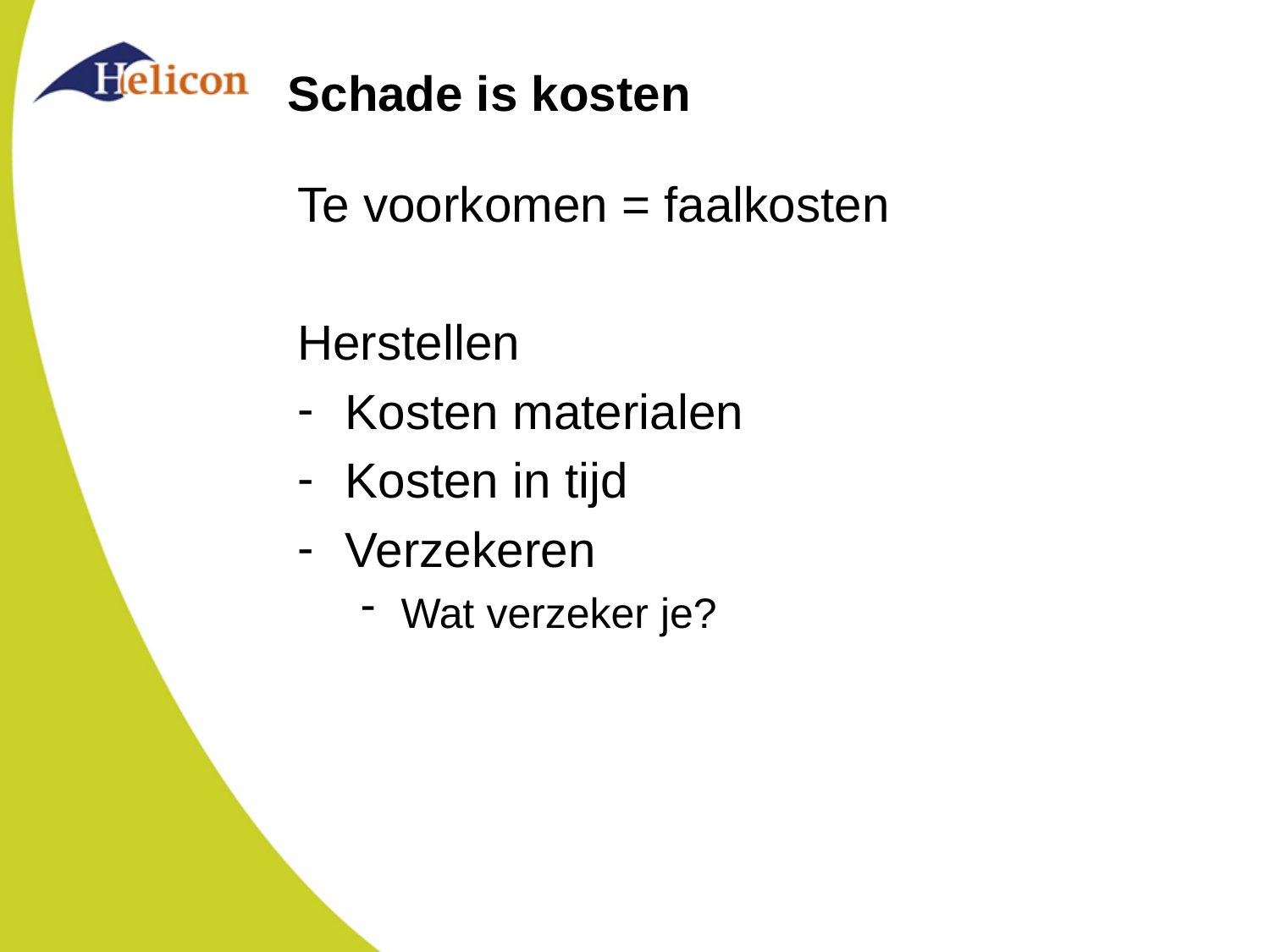

# Schade is kosten
Te voorkomen = faalkosten

Herstellen
Kosten materialen
Kosten in tijd
Verzekeren
Wat verzeker je?